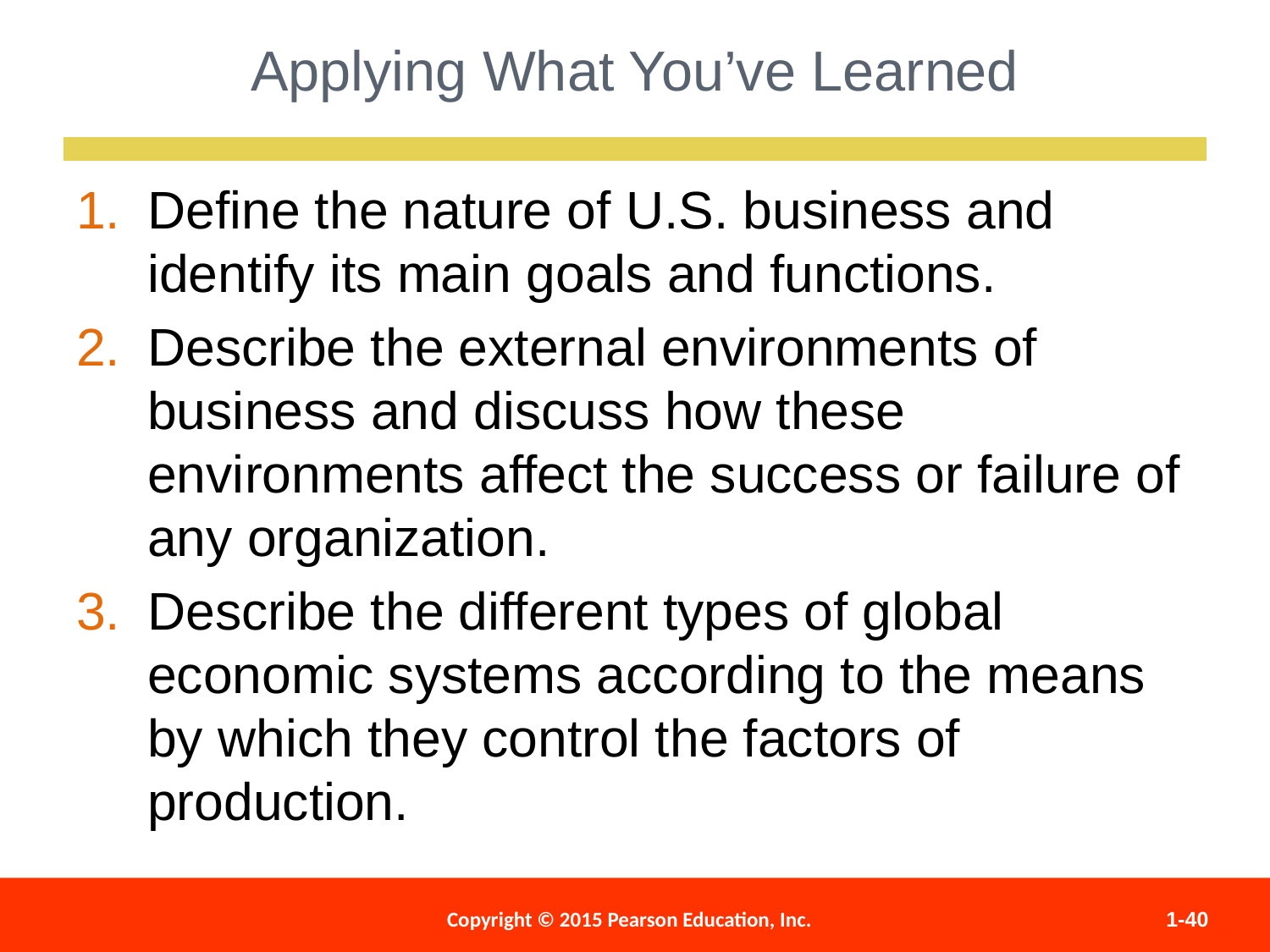

Applying What You’ve Learned
Define the nature of U.S. business and identify its main goals and functions.
Describe the external environments of business and discuss how these environments affect the success or failure of any organization.
Describe the different types of global economic systems according to the means by which they control the factors of production.